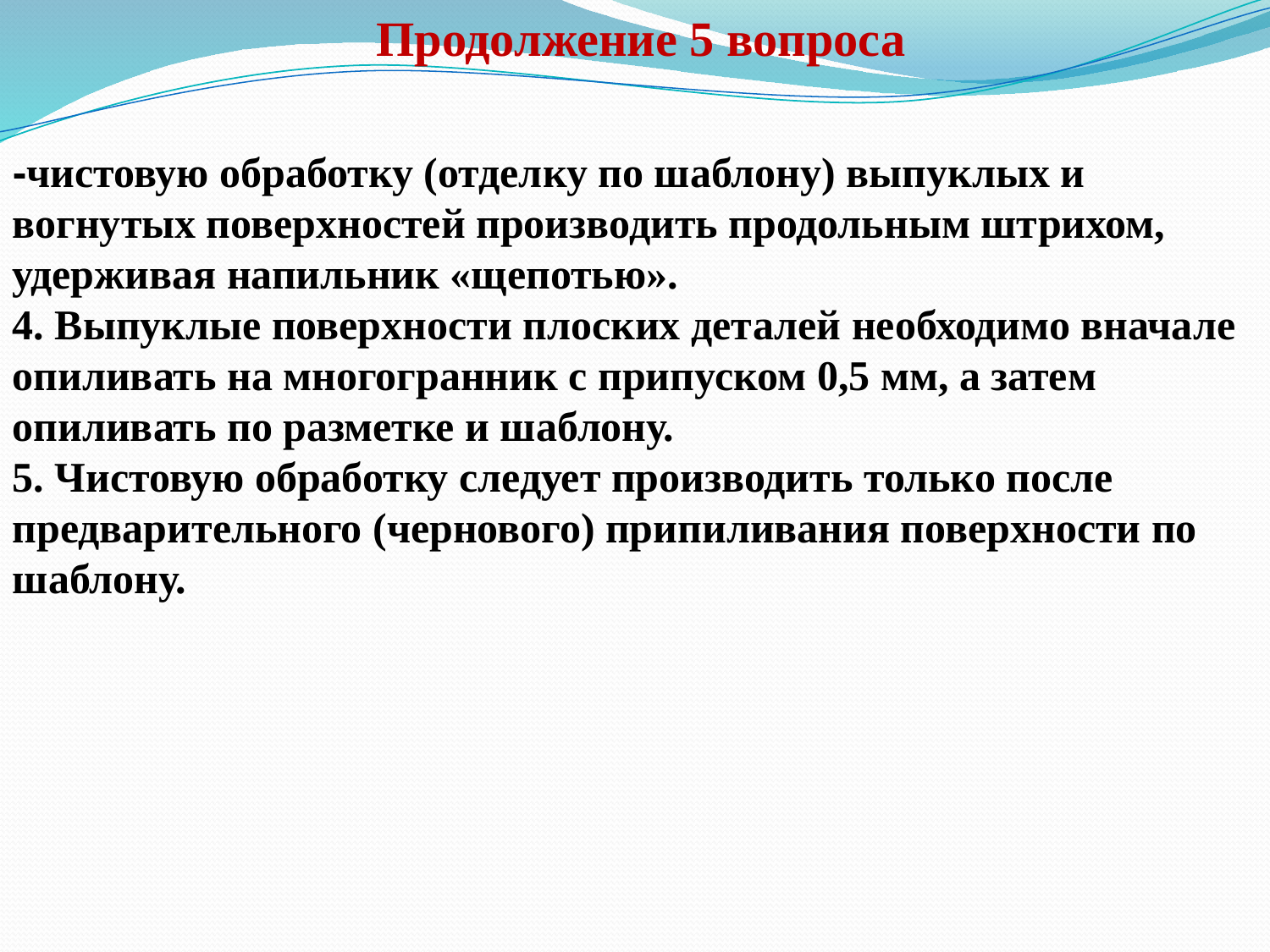

# Продолжение 5 вопроса
-чистовую обработку (отделку по шаблону) выпуклых и вогнутых поверхностей производить продольным штрихом, удерживая напильник «щепотью».
4. Выпуклые поверхности плоских деталей необходимо вначале опиливать на многогранник с припуском 0,5 мм, а затем опиливать по разметке и шаблону.
5. Чистовую обработку следует производить только после предварительного (чернового) припиливания поверхности по шаблону.